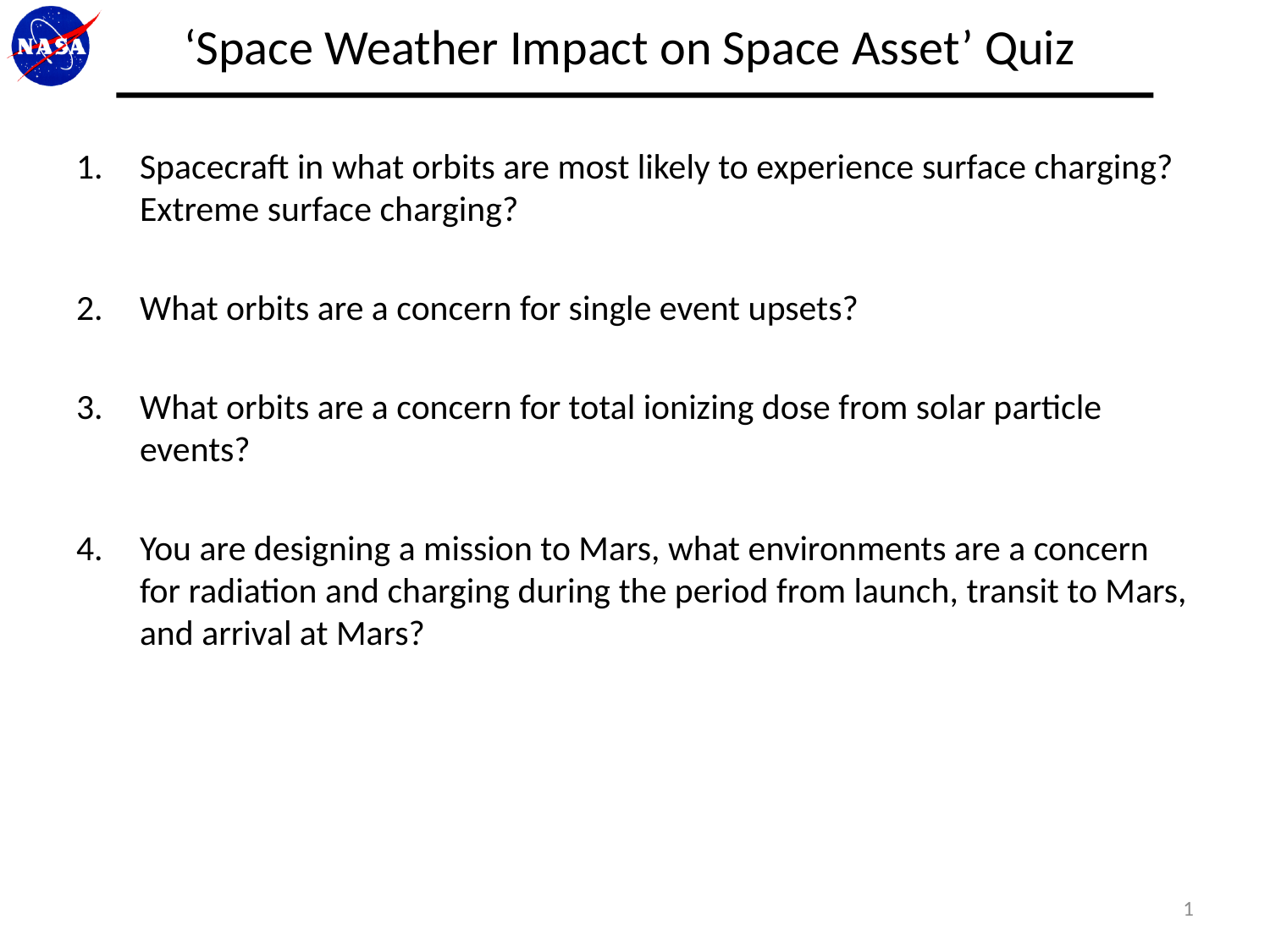

# ‘Space Weather Impact on Space Asset’ Quiz
Spacecraft in what orbits are most likely to experience surface charging?  Extreme surface charging?

What orbits are a concern for single event upsets?

What orbits are a concern for total ionizing dose from solar particle events?

You are designing a mission to Mars, what environments are a concern for radiation and charging during the period from launch, transit to Mars, and arrival at Mars?

1